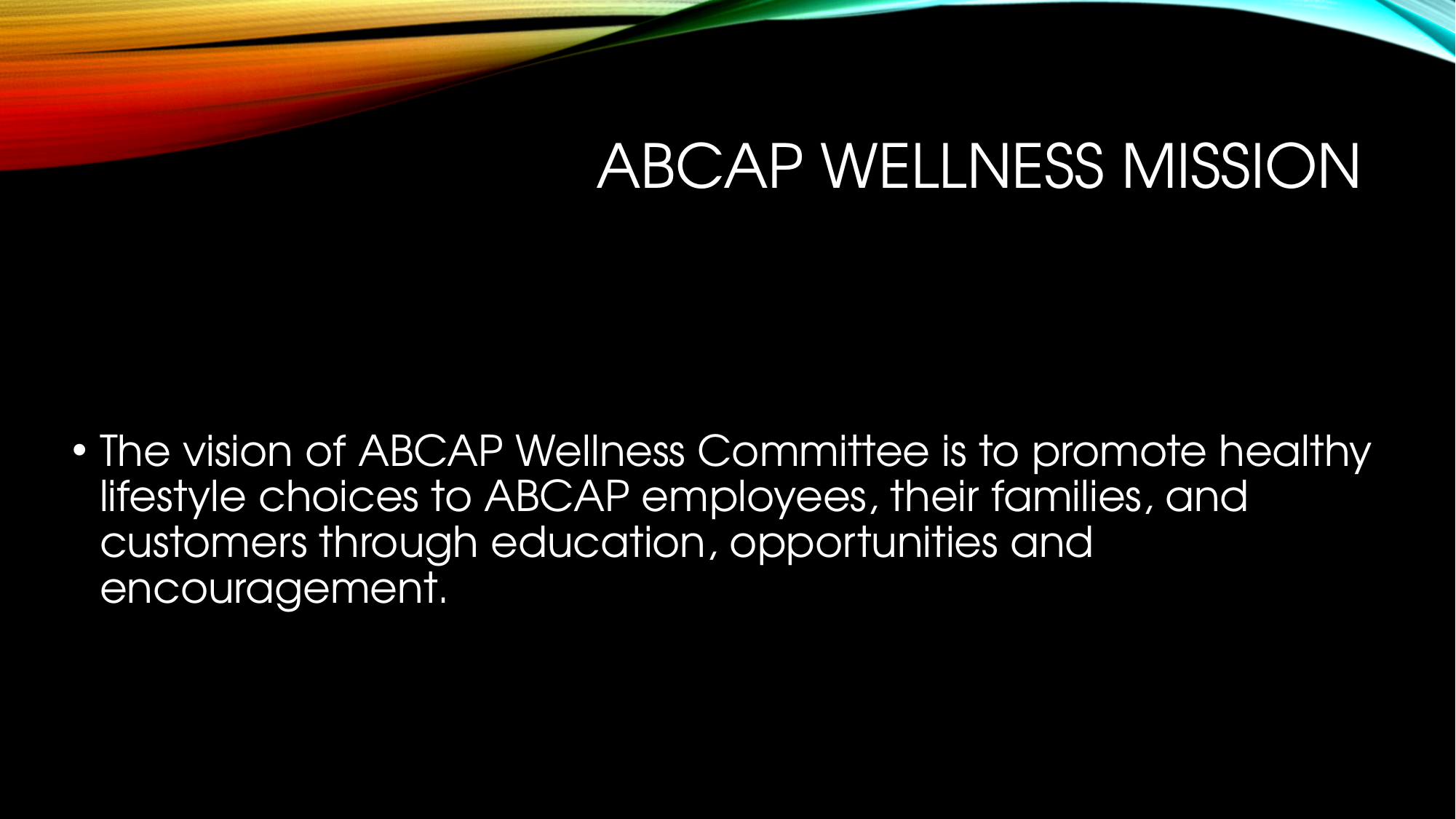

# ABCAP Wellness Mission

The vision of ABCAP Wellness Committee is to promote healthy lifestyle choices to ABCAP employees, their families, and customers through education, opportunities and encouragement.